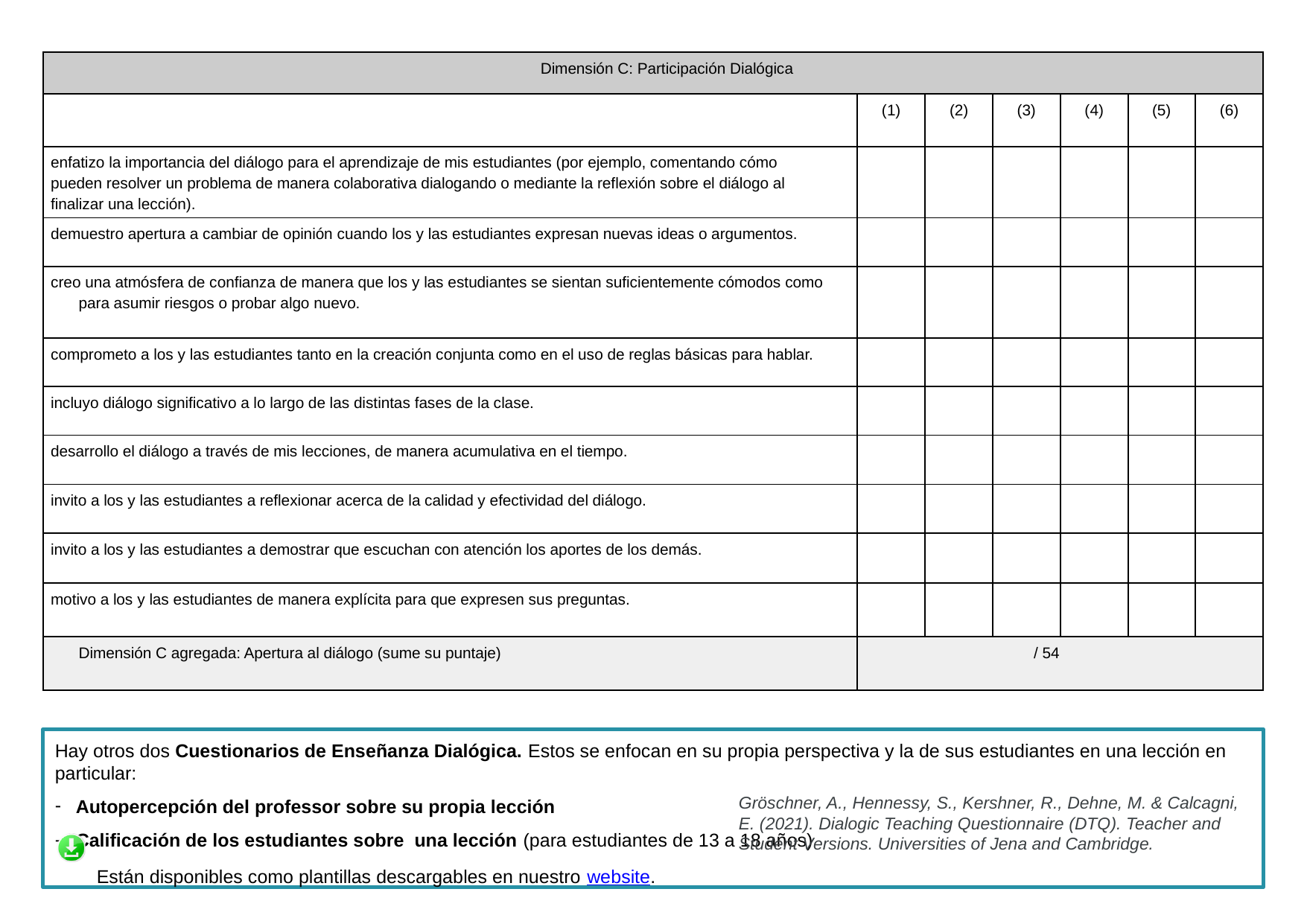

| Dimensión C: Participación Dialógica |  |  |  |  |  |  |
| --- | --- | --- | --- | --- | --- | --- |
|  | (1) | (2) | (3) | (4) | (5) | (6) |
| enfatizo la importancia del diálogo para el aprendizaje de mis estudiantes (por ejemplo, comentando cómo pueden resolver un problema de manera colaborativa dialogando o mediante la reflexión sobre el diálogo al finalizar una lección). |  |  |  |  |  |  |
| demuestro apertura a cambiar de opinión cuando los y las estudiantes expresan nuevas ideas o argumentos. |  |  |  |  |  |  |
| creo una atmósfera de confianza de manera que los y las estudiantes se sientan suficientemente cómodos como para asumir riesgos o probar algo nuevo. |  |  |  |  |  |  |
| comprometo a los y las estudiantes tanto en la creación conjunta como en el uso de reglas básicas para hablar. |  |  |  |  |  |  |
| incluyo diálogo significativo a lo largo de las distintas fases de la clase. |  |  |  |  |  |  |
| desarrollo el diálogo a través de mis lecciones, de manera acumulativa en el tiempo. |  |  |  |  |  |  |
| invito a los y las estudiantes a reflexionar acerca de la calidad y efectividad del diálogo. |  |  |  |  |  |  |
| invito a los y las estudiantes a demostrar que escuchan con atención los aportes de los demás. |  |  |  |  |  |  |
| motivo a los y las estudiantes de manera explícita para que expresen sus preguntas. |  |  |  |  |  |  |
| Dimensión C agregada: Apertura al diálogo (sume su puntaje) | / 54 |  |  |  |  |  |
Hay otros dos Cuestionarios de Enseñanza Dialógica. Estos se enfocan en su propia perspectiva y la de sus estudiantes en una lección en particular:
Autopercepción del professor sobre su propia lección
Calificación de los estudiantes sobre  una lección (para estudiantes de 13 a 18 años)
        Están disponibles como plantillas descargables en nuestro website.
Gröschner, A., Hennessy, S., Kershner, R., Dehne, M. & Calcagni, E. (2021). Dialogic Teaching Questionnaire (DTQ). Teacher and Student Versions. Universities of Jena and Cambridge.